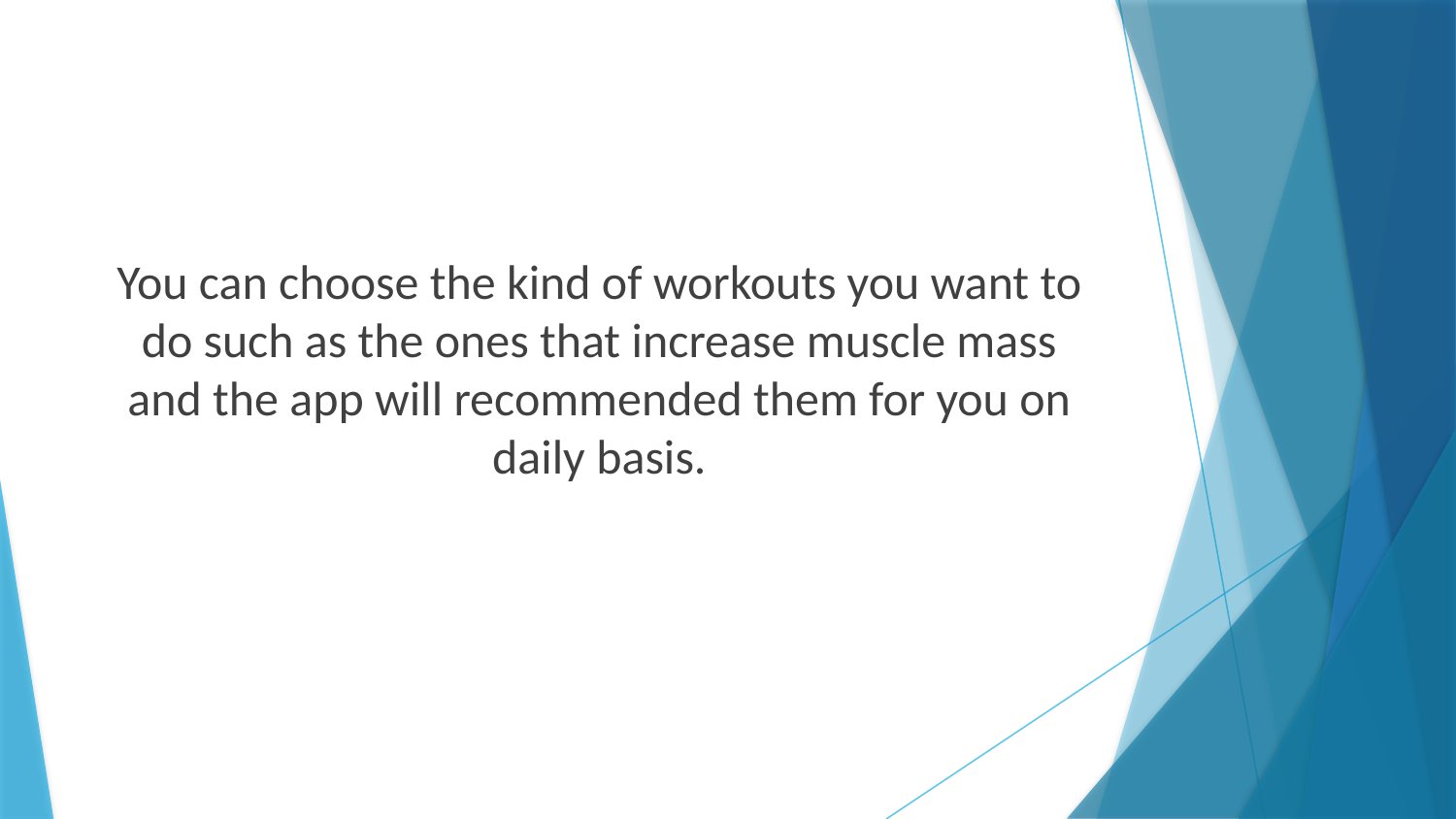

You can choose the kind of workouts you want to do such as the ones that increase muscle mass and the app will recommended them for you on daily basis.